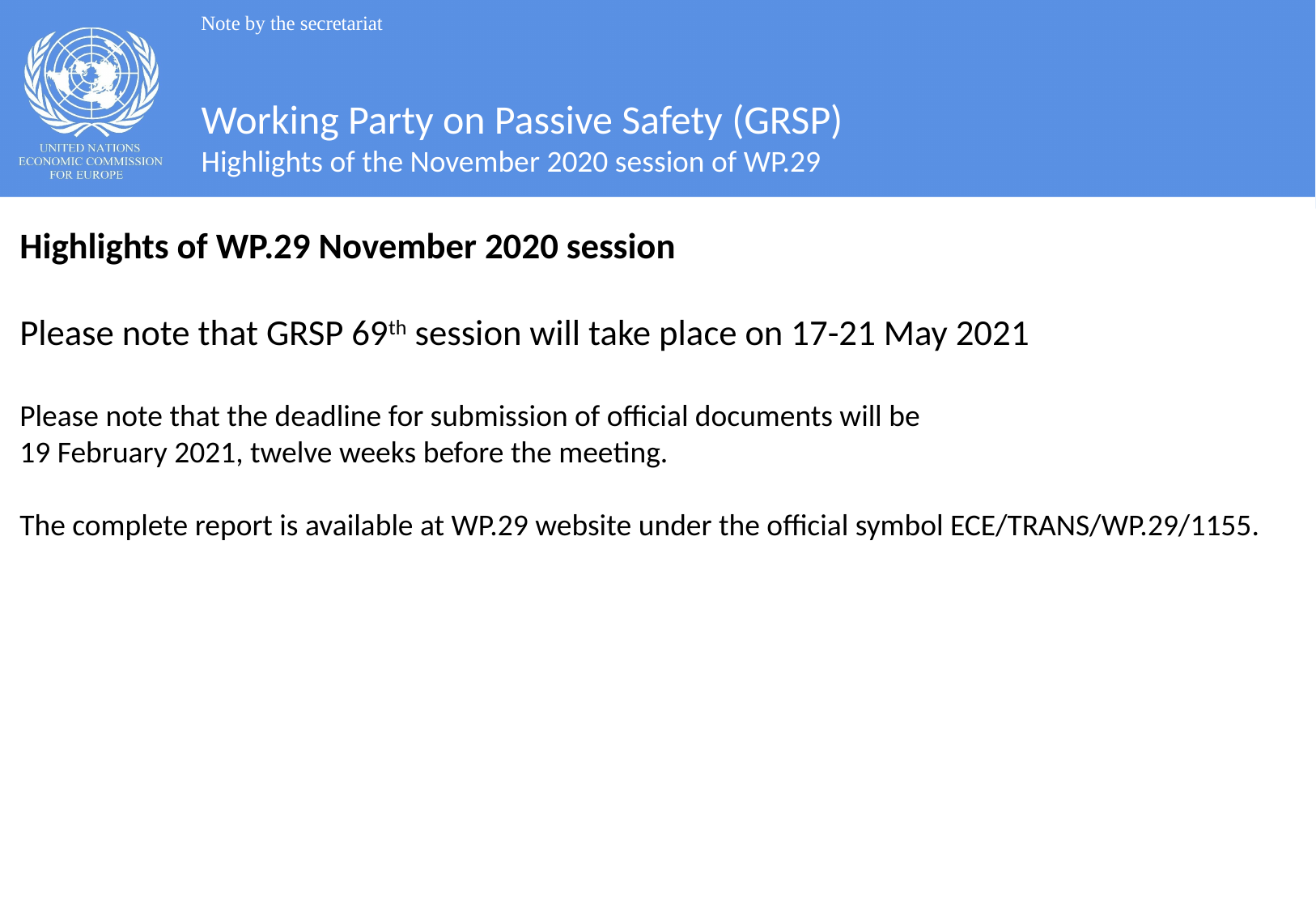

Note by the secretariat
# Working Party on Passive Safety (GRSP) Highlights of the November 2020 session of WP.29
Highlights of WP.29 November 2020 session

Please note that GRSP 69th session will take place on 17-21 May 2021

Please note that the deadline for submission of official documents will be
19 February 2021, twelve weeks before the meeting.

The complete report is available at WP.29 website under the official symbol ECE/TRANS/WP.29/1155.